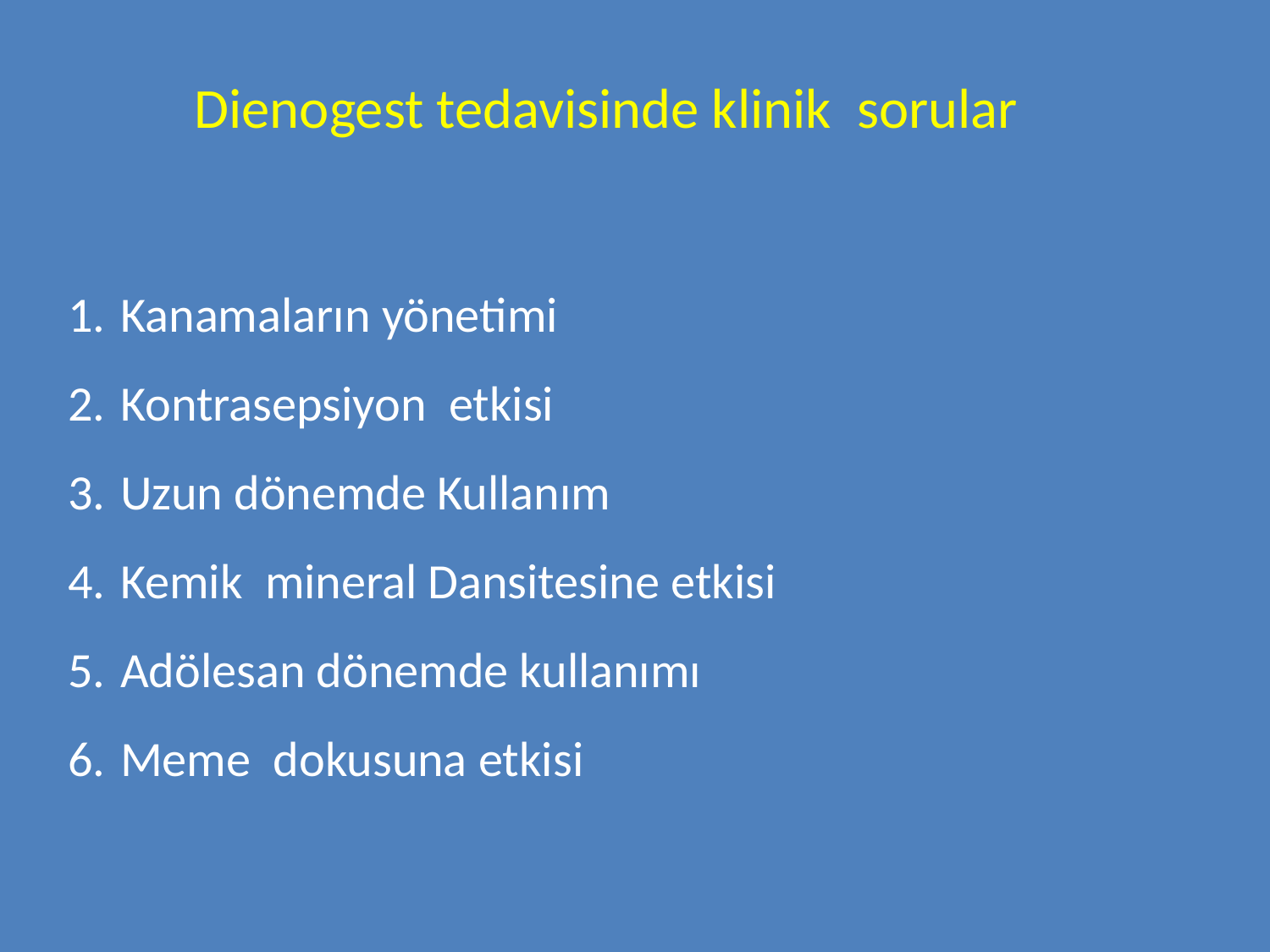

# Dienogest tedavisinde klinik  sorular

Kanamaların yönetimi
Kontrasepsiyon  etkisi
Uzun dönemde Kullanım
Kemik  mineral Dansitesine etkisi
Adölesan dönemde kullanımı
Meme  dokusuna etkisi